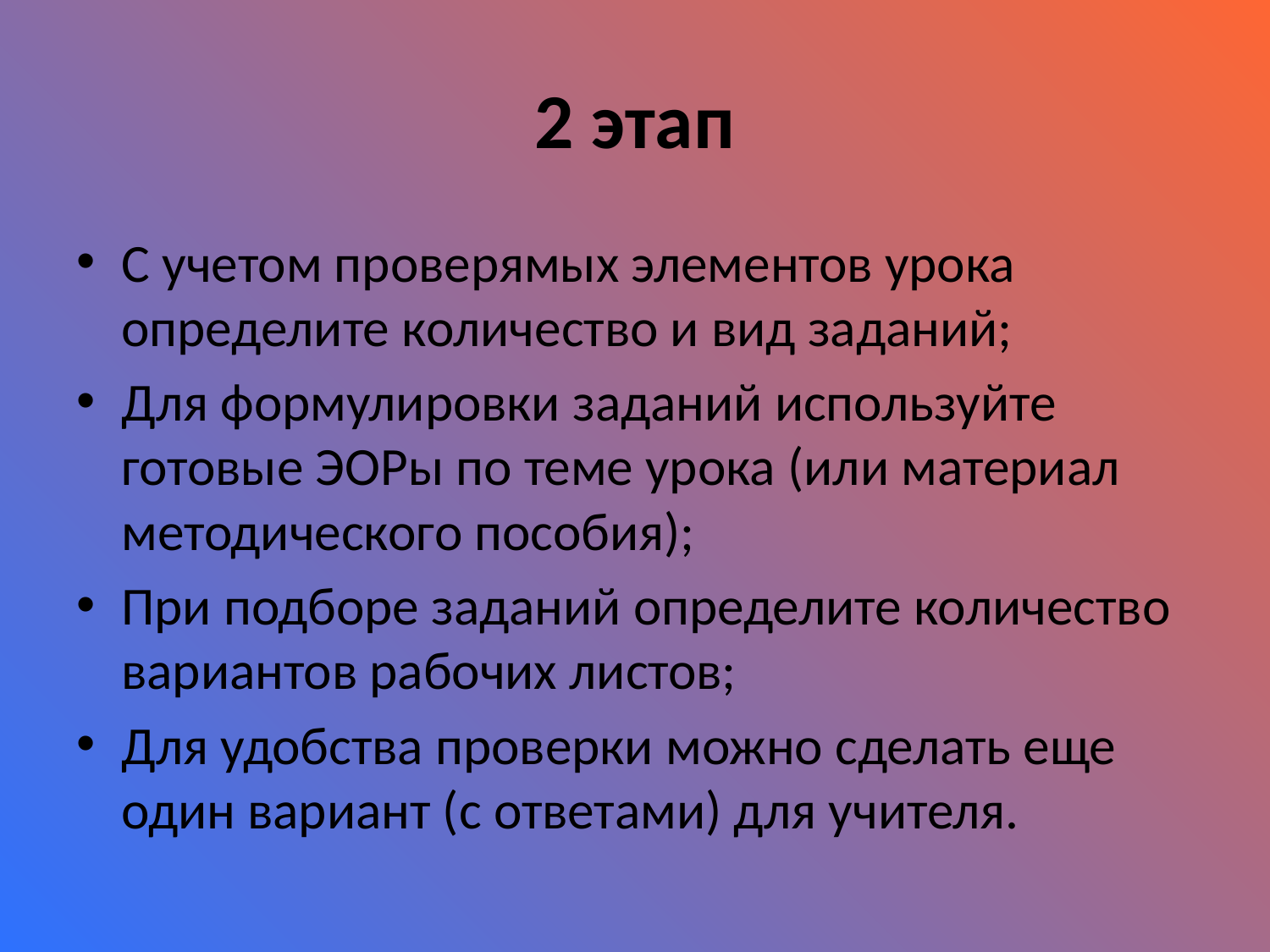

# 2 этап
С учетом проверямых элементов урока определите количество и вид заданий;
Для формулировки заданий используйте готовые ЭОРы по теме урока (или материал методического пособия);
При подборе заданий определите количество вариантов рабочих листов;
Для удобства проверки можно сделать еще один вариант (с ответами) для учителя.